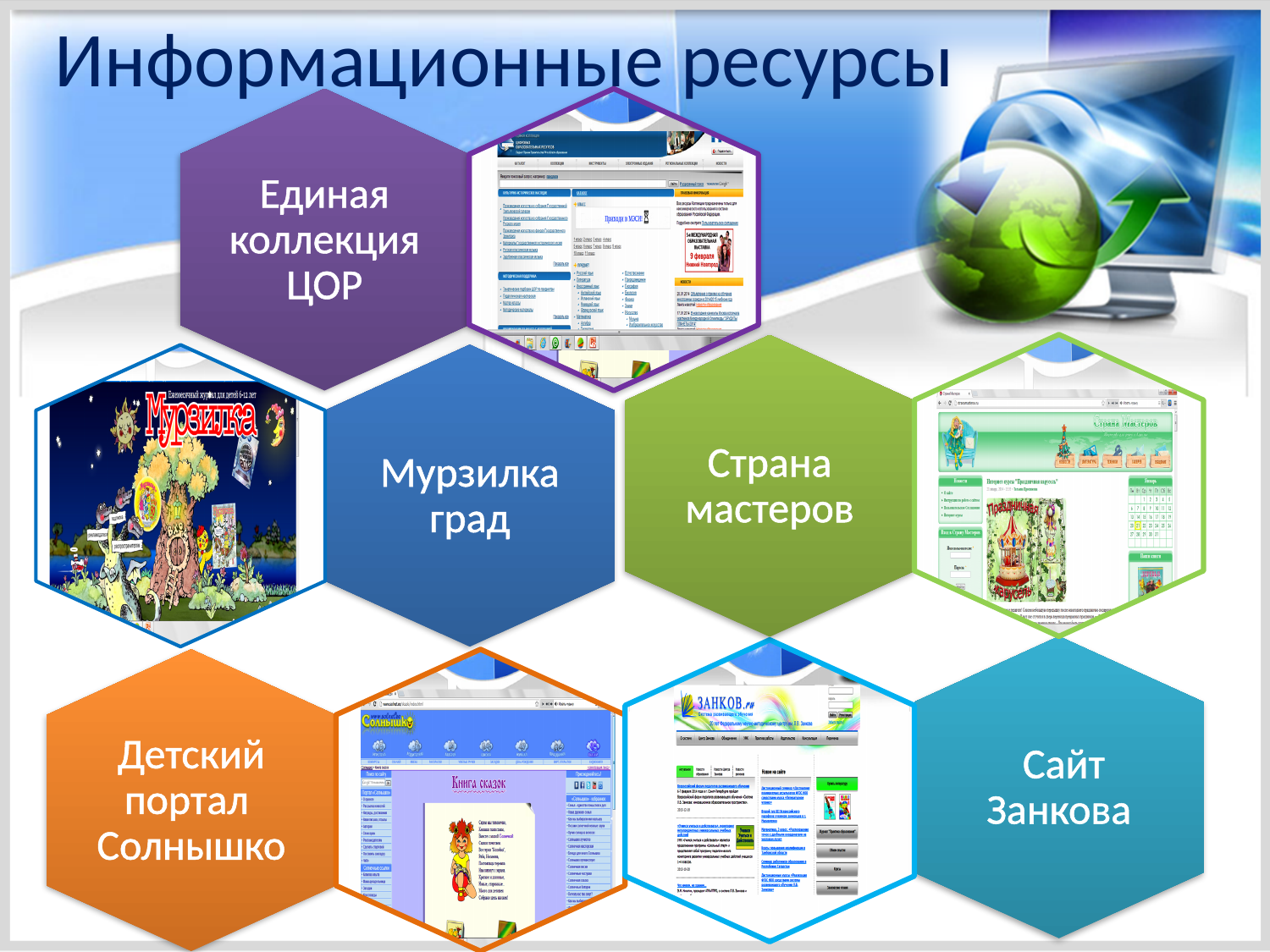

# Информационные ресурсы

Единая коллекция ЦОР

Страна мастеров

Мурзилка град

 Сайт Занкова

Детский портал  Солнышко